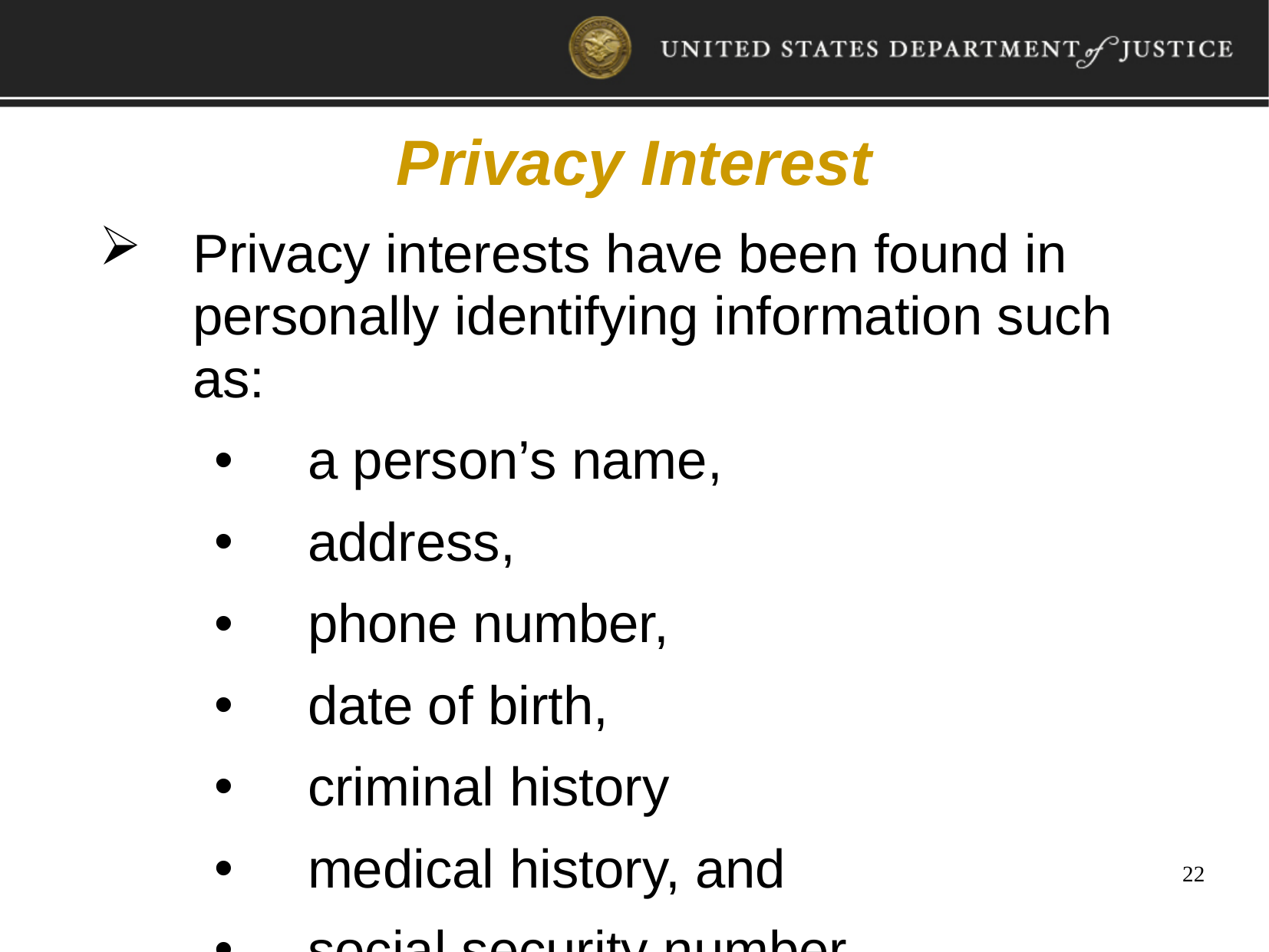

Privacy Interest
Privacy interests have been found in personally identifying information such as:
a person’s name,
address,
phone number,
date of birth,
criminal history
medical history, and
social security number.
22